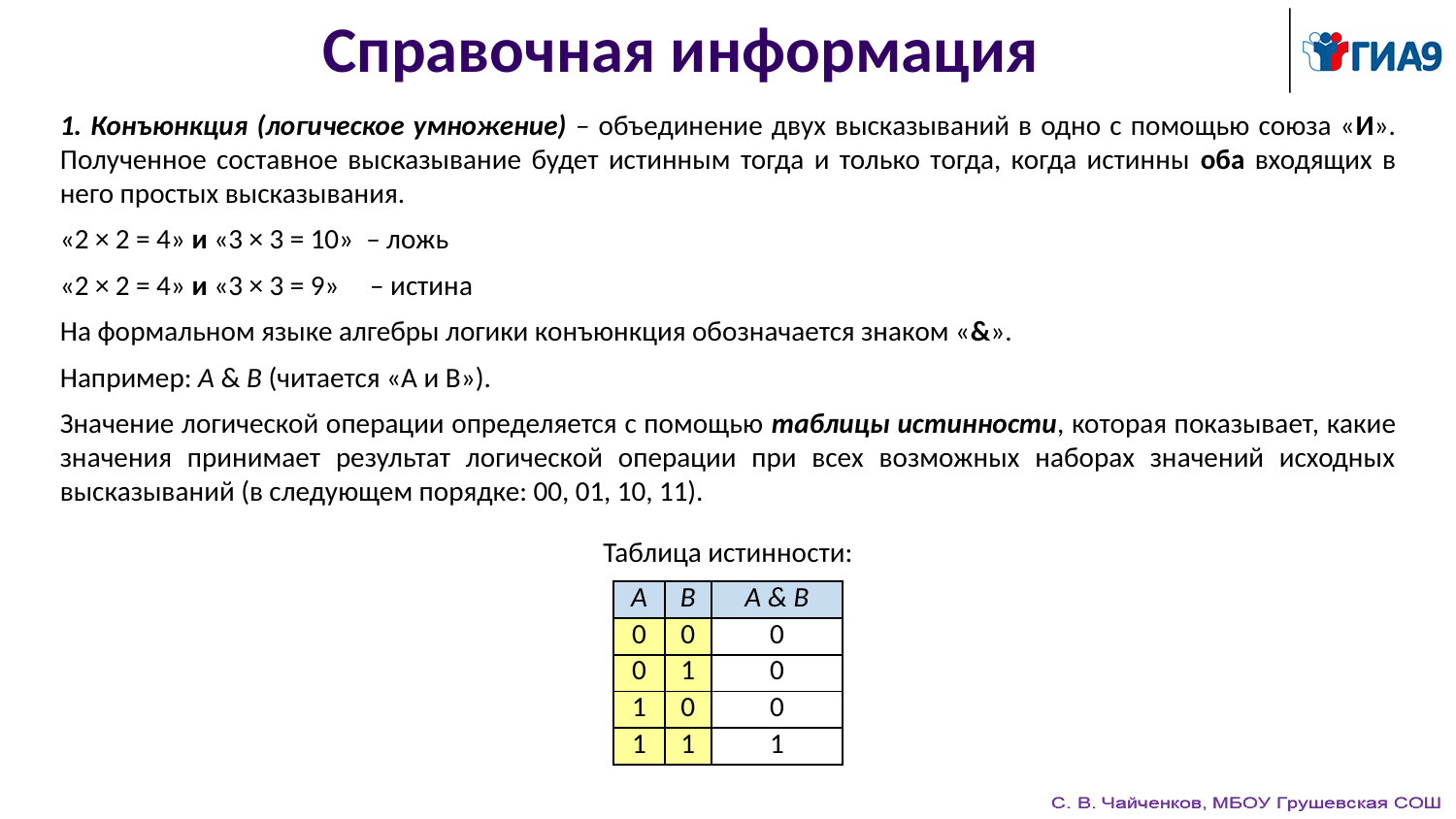

# Справочная информация
1. Конъюнкция (логическое умножение) – объединение двух высказываний в одно с помощью союза «И». Полученное составное высказывание будет истинным тогда и только тогда, когда истинны оба входящих в него простых высказывания.
«2 × 2 = 4» и «3 × 3 = 10»  – ложь
«2 × 2 = 4» и «3 × 3 = 9»	   – истина
На формальном языке алгебры логики конъюнкция обозначается знаком «&».
Например: A & B (читается «A и B»).
Значение логической операции определяется с помощью таблицы истинности, которая показывает, какие значения принимает результат логической операции при всех возможных наборах значений исходных высказываний (в следующем порядке: 00, 01, 10, 11).
Таблица истинности:
| A | B | A & B |
| --- | --- | --- |
| 0 | 0 | 0 |
| 0 | 1 | 0 |
| 1 | 0 | 0 |
| 1 | 1 | 1 |